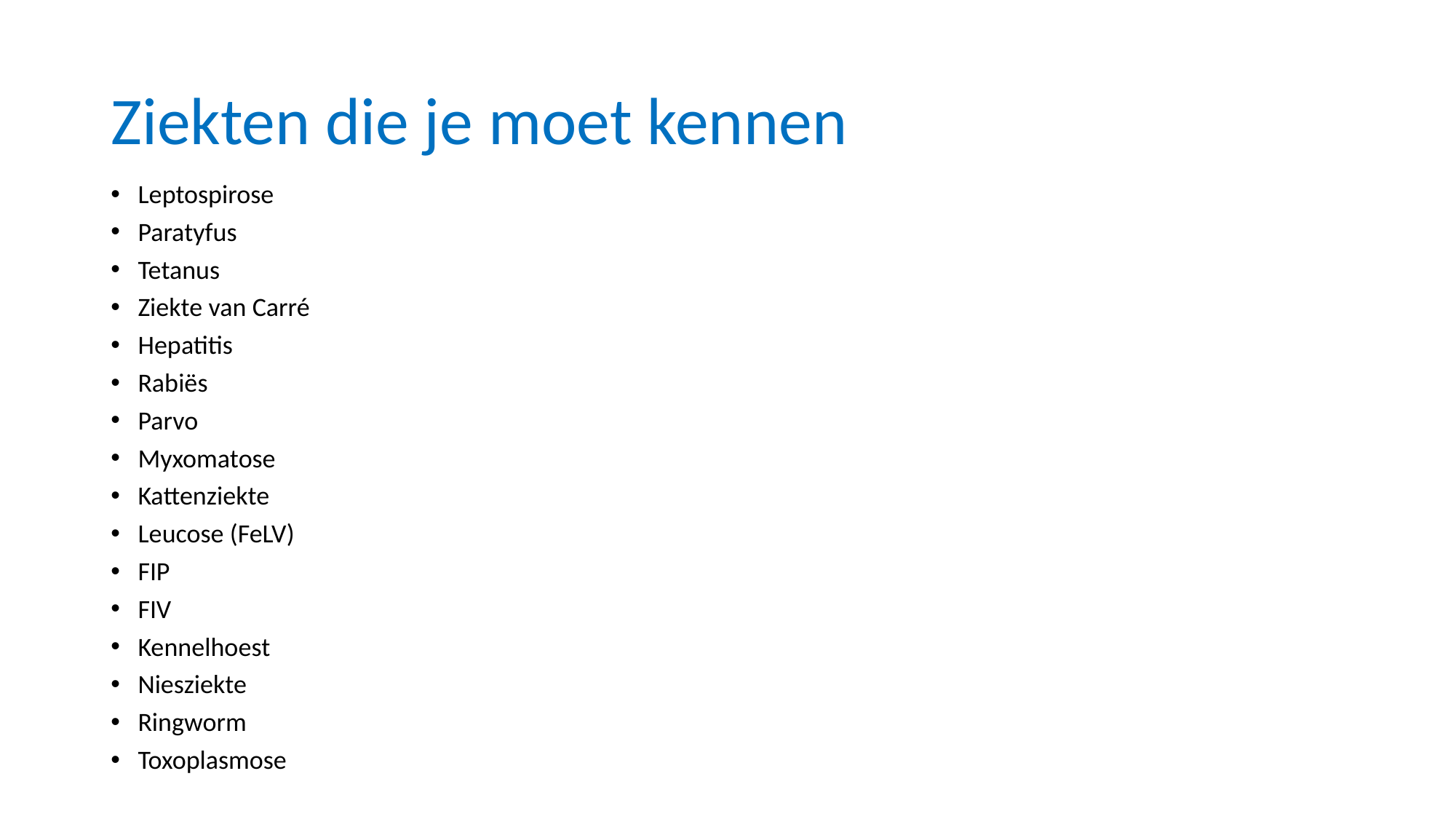

# Ziekten die je moet kennen
Leptospirose
Paratyfus
Tetanus
Ziekte van Carré
Hepatitis
Rabiës
Parvo
Myxomatose
Kattenziekte
Leucose (FeLV)
FIP
FIV
Kennelhoest
Niesziekte
Ringworm
Toxoplasmose